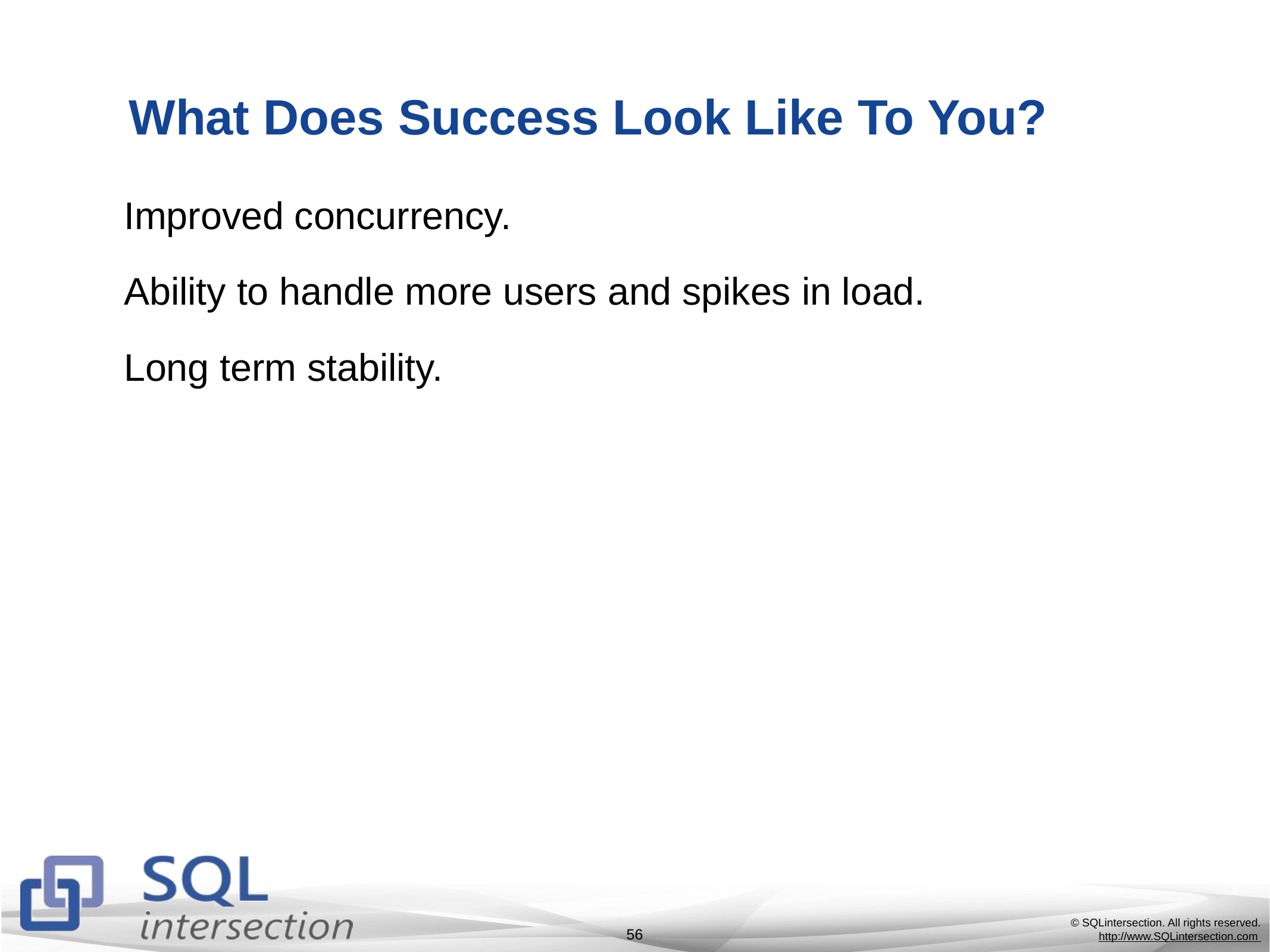

# What Does Success Look Like To You?
Improved concurrency.
Ability to handle more users and spikes in load.
Long term stability.